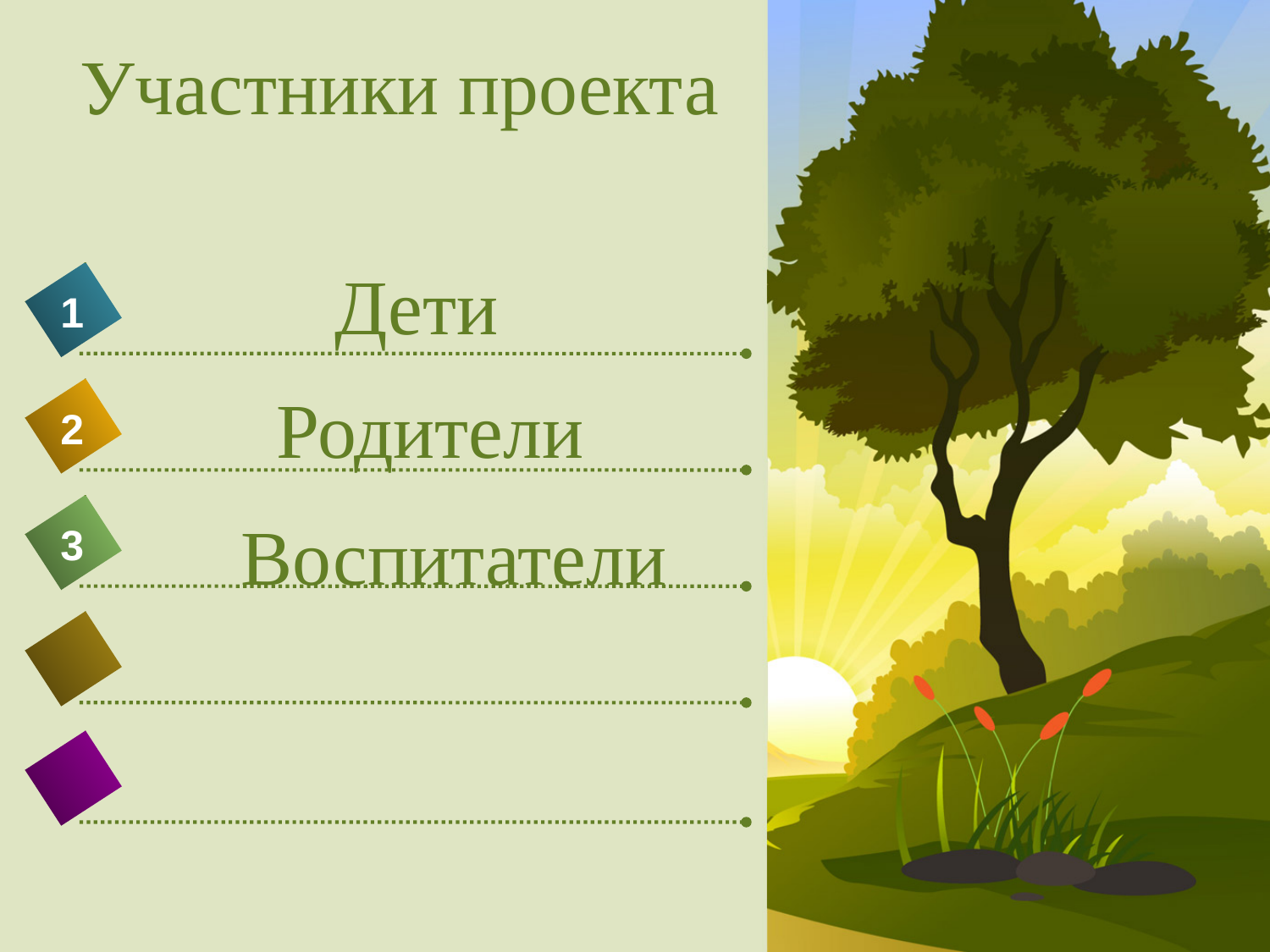

# Участники проекта
Дети

1

Родители

2

Воспитатели

3